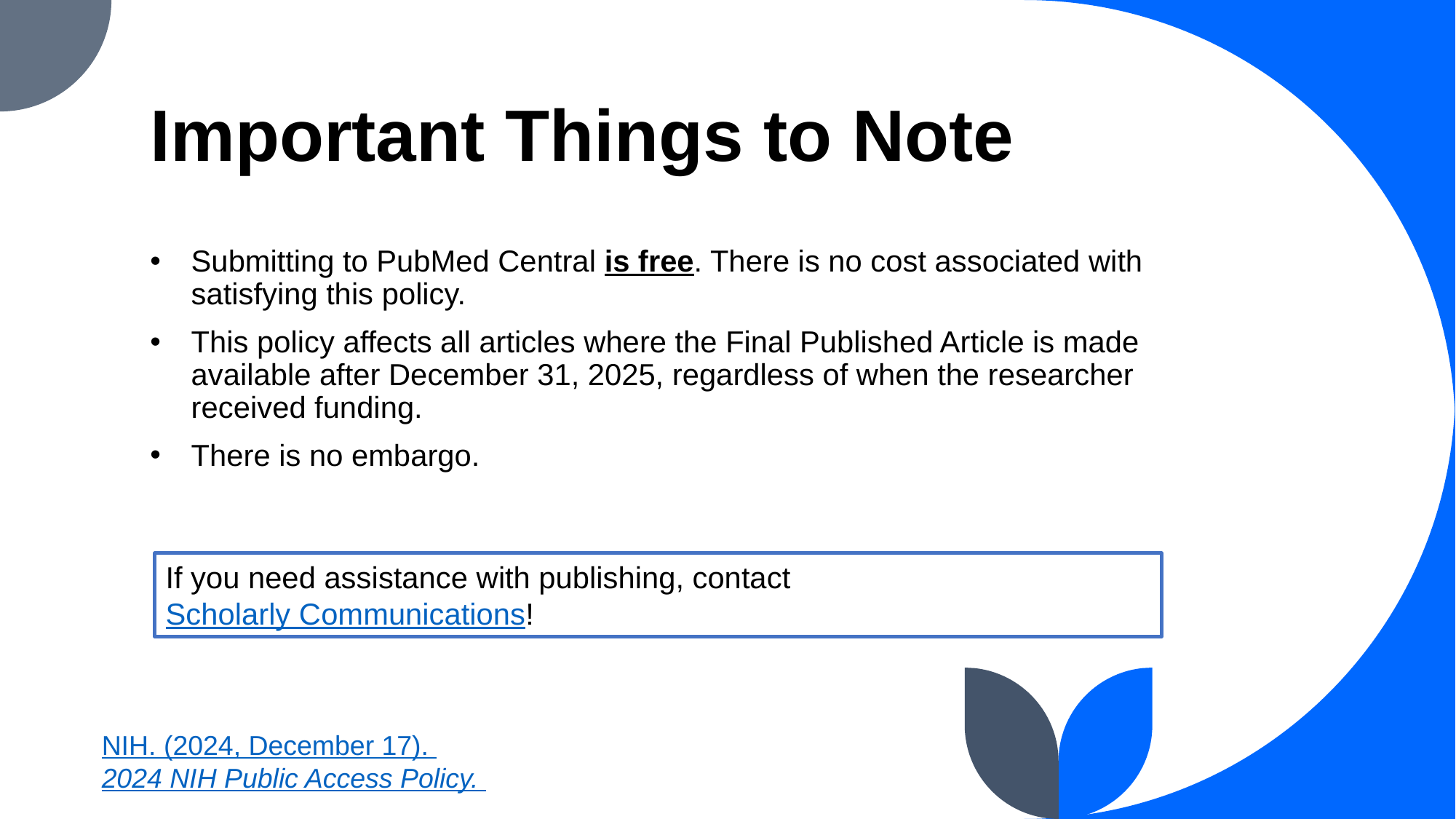

# Important Things to Note
Submitting to PubMed Central is free. There is no cost associated with satisfying this policy.
This policy affects all articles where the Final Published Article is made available after December 31, 2025, regardless of when the researcher received funding.
There is no embargo.

If you need assistance with publishing, contact Scholarly Communications!
NIH. (2024, December 17). 2024 NIH Public Access Policy.